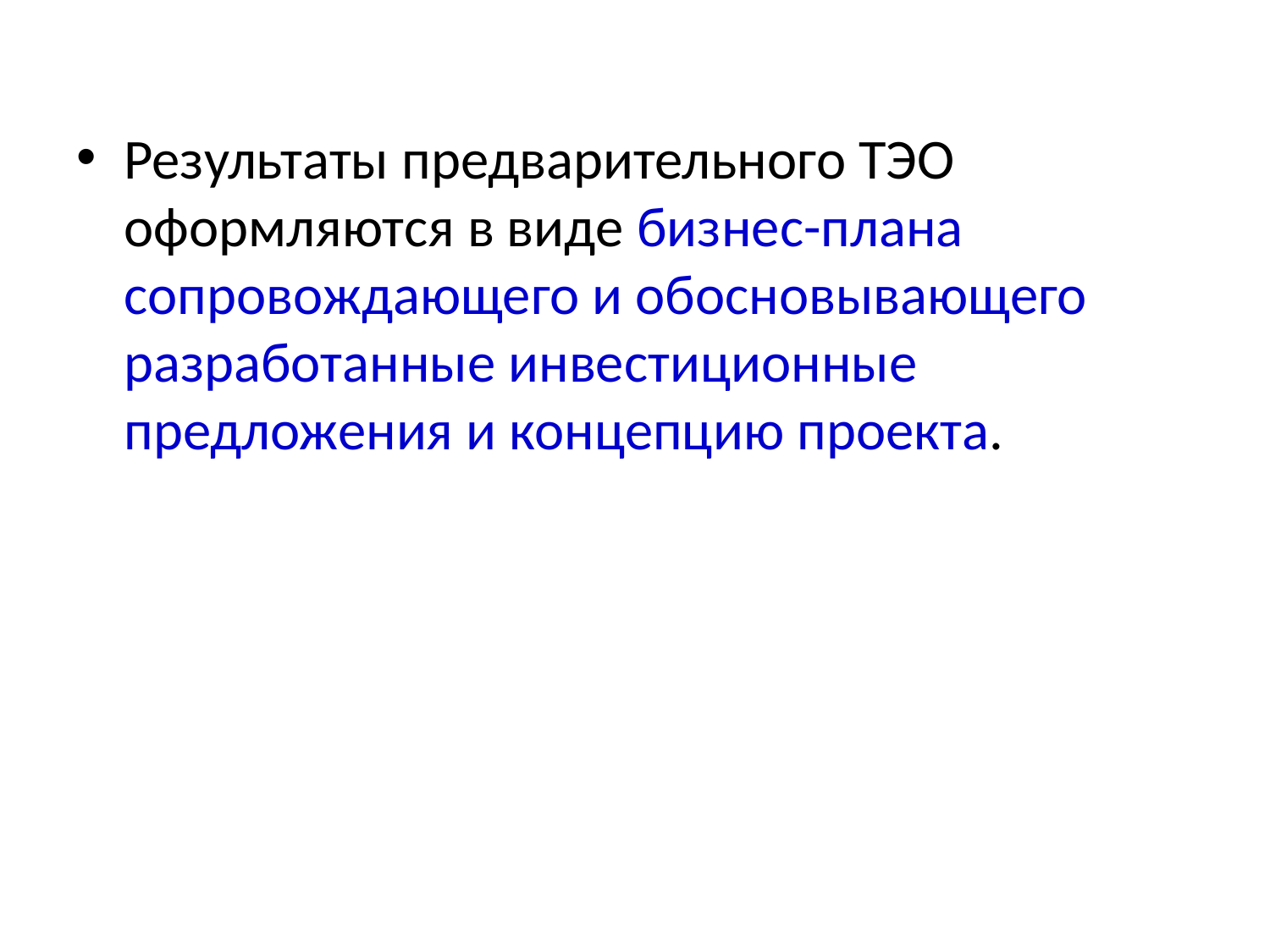

Результаты предварительного ТЭО оформляются в виде бизнес-плана сопровождающего и обосновывающего разработанные инвестиционные предложения и концепцию проекта.